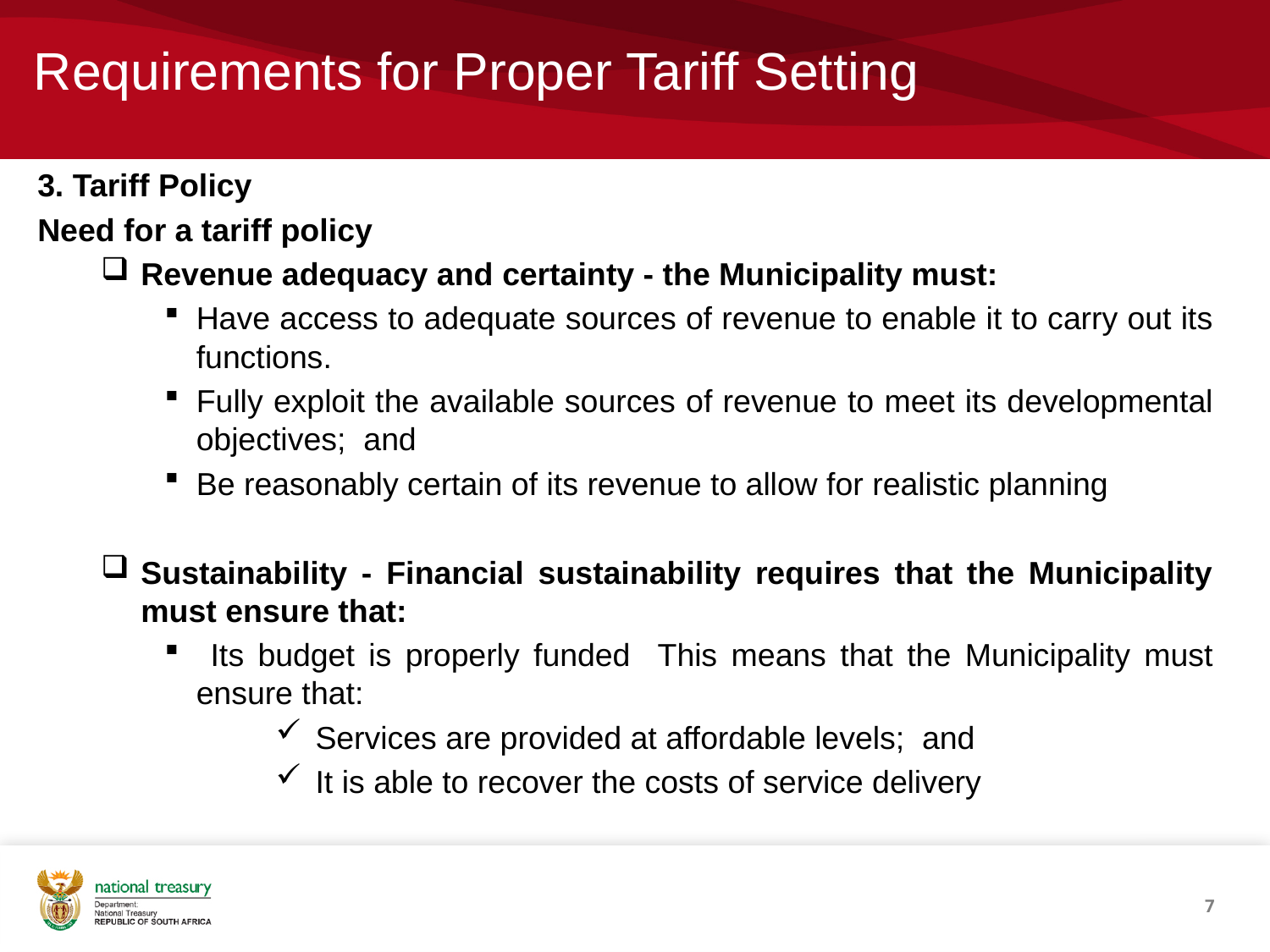

# Requirements for Proper Tariff Setting
3. Tariff Policy
Need for a tariff policy
Revenue adequacy and certainty - the Municipality must:
Have access to adequate sources of revenue to enable it to carry out its functions.
Fully exploit the available sources of revenue to meet its developmental objectives;  and
Be reasonably certain of its revenue to allow for realistic planning

Sustainability - Financial sustainability requires that the Municipality must ensure that:
 Its budget is properly funded  This means that the Municipality must ensure that:
Services are provided at affordable levels;  and
It is able to recover the costs of service delivery

7